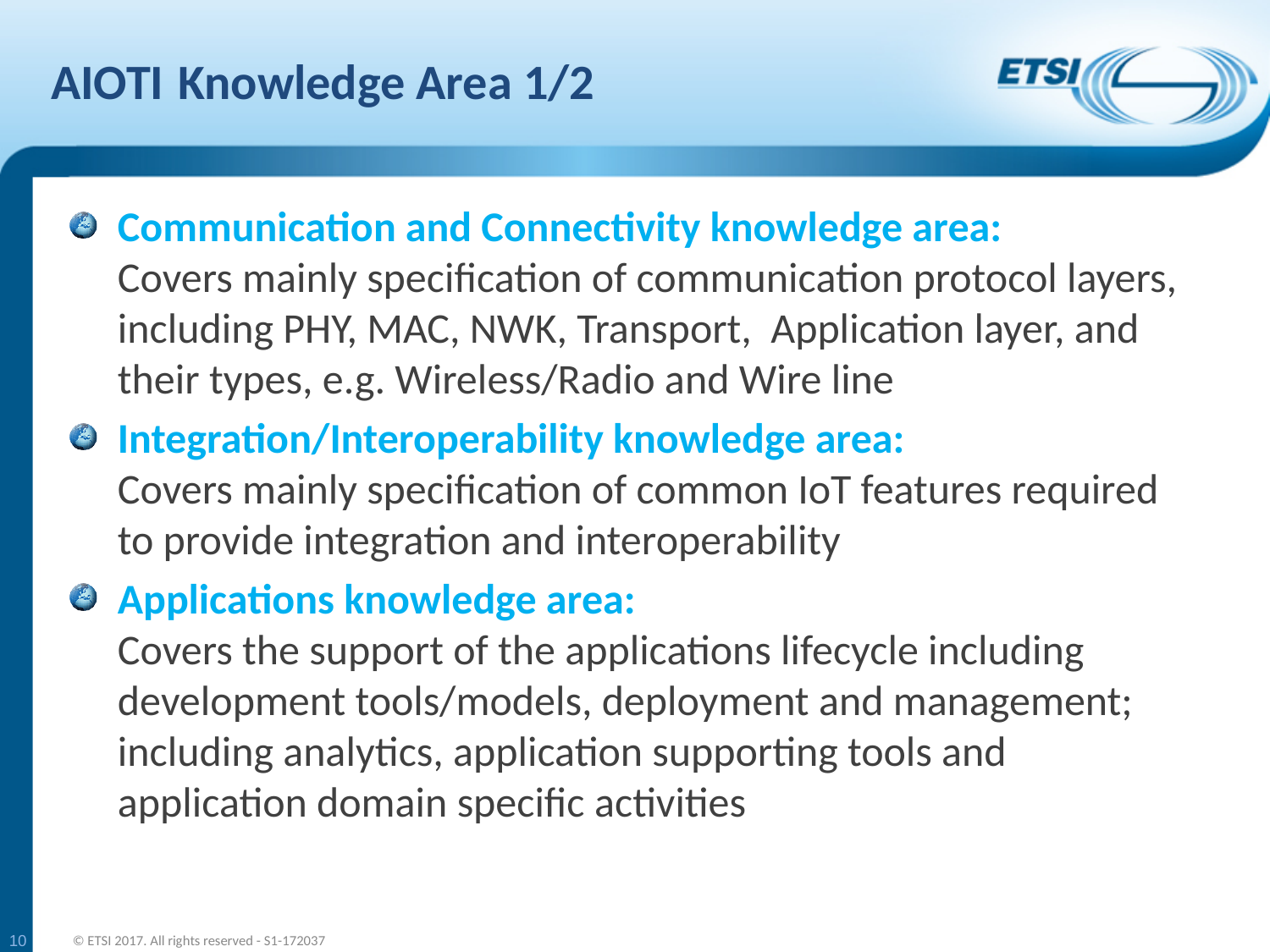

# AIOTI	Knowledge Area 1/2
Communication and Connectivity knowledge area:
Covers mainly specification of communication protocol layers, including PHY, MAC, NWK, Transport,  Application layer, and their types, e.g. Wireless/Radio and Wire line
Integration/Interoperability knowledge area:
Covers mainly specification of common IoT features required to provide integration and interoperability
Applications knowledge area:
Covers the support of the applications lifecycle including development tools/models, deployment and management; including analytics, application supporting tools and application domain specific activities

10
© ETSI 2017. All rights reserved - S1-172037